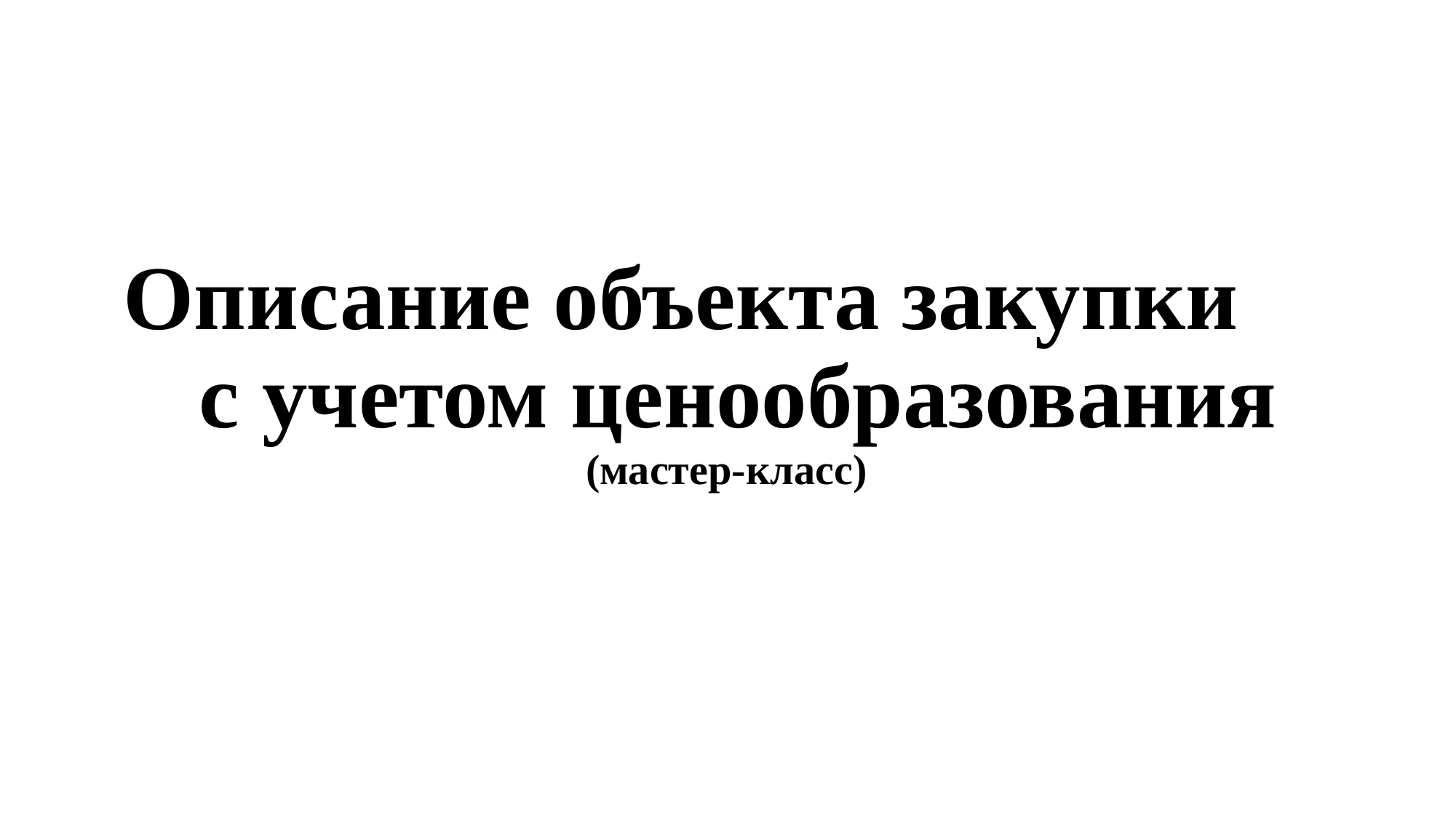

# Описание объекта закупки      c учетом ценообразования (мастер-класс)